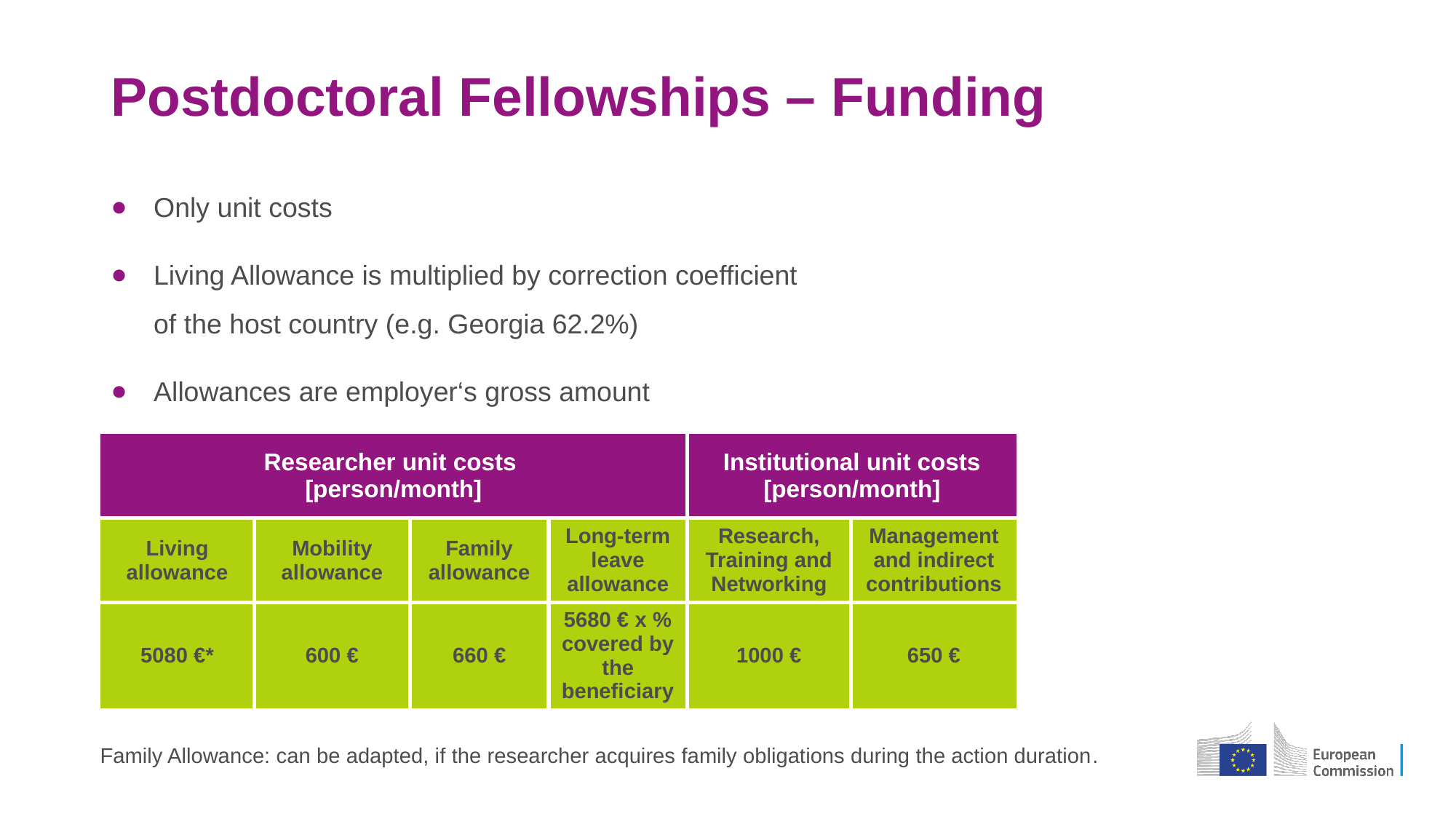

# Postdoctoral Fellowships – Funding
Only unit costs
Living Allowance is multiplied by correction coefficient of the host country (e.g. Georgia 62.2%)
Allowances are employer‘s gross amount

| Researcher unit costs [person/month] |  |  |  | Institutional unit costs [person/month] |  |
| --- | --- | --- | --- | --- | --- |
| Living allowance | Mobility allowance | Family allowance | Long-term leave allowance | Research, Training and Networking | Management and indirect contributions |
| 5080 €\* | 600 € | 660 € | 5680 € x % covered by the beneficiary | 1000 € | 650 € |
Family Allowance: can be adapted, if the researcher acquires family obligations during the action duration.